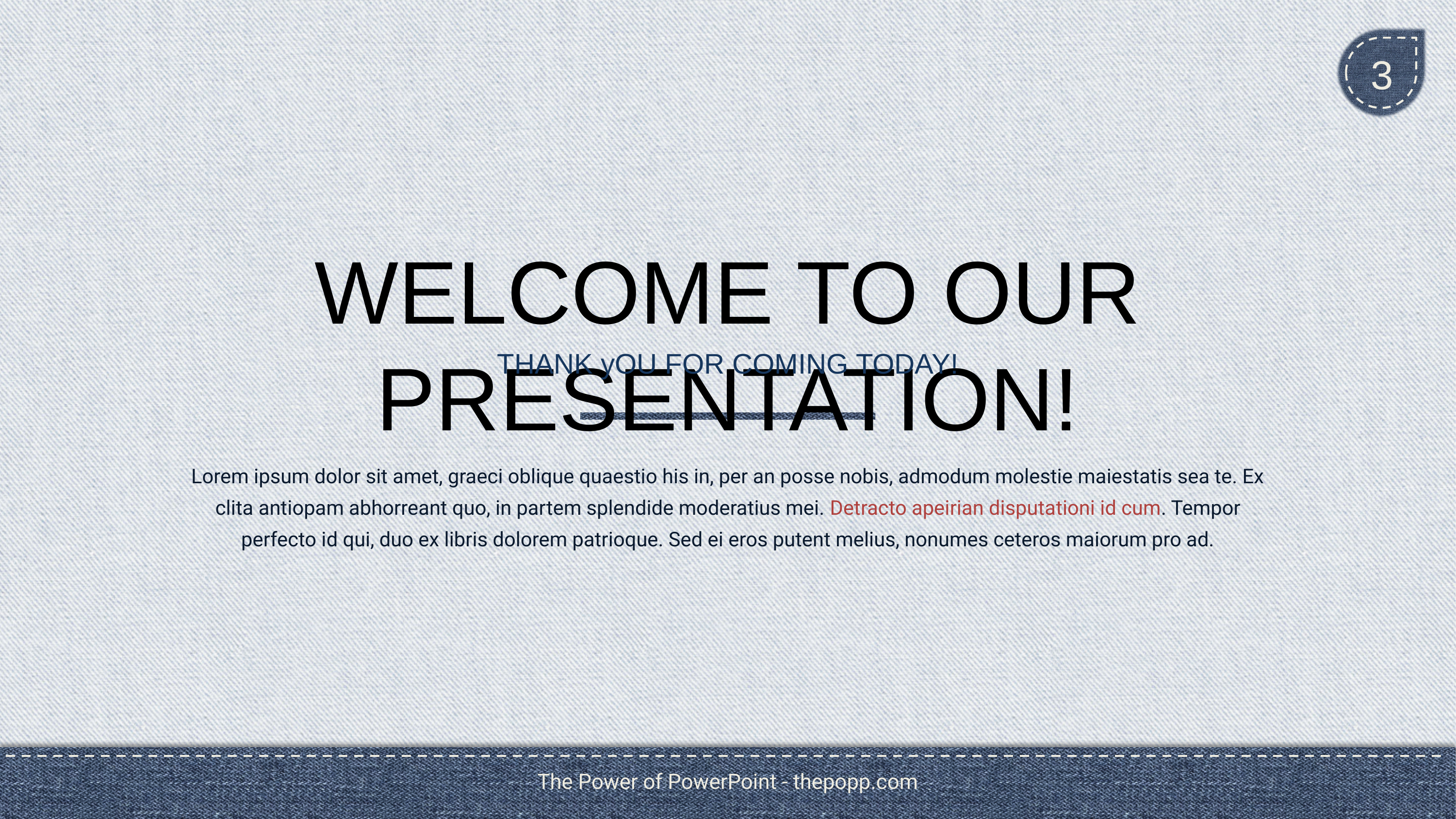

3
# WELCOME TO OUR PRESENTATION!
THANK yOU FOR COMING TODAY!
Lorem ipsum dolor sit amet, graeci oblique quaestio his in, per an posse nobis, admodum molestie maiestatis sea te. Ex clita antiopam abhorreant quo, in partem splendide moderatius mei. Detracto apeirian disputationi id cum. Tempor perfecto id qui, duo ex libris dolorem patrioque. Sed ei eros putent melius, nonumes ceteros maiorum pro ad.
The Power of PowerPoint - thepopp.com